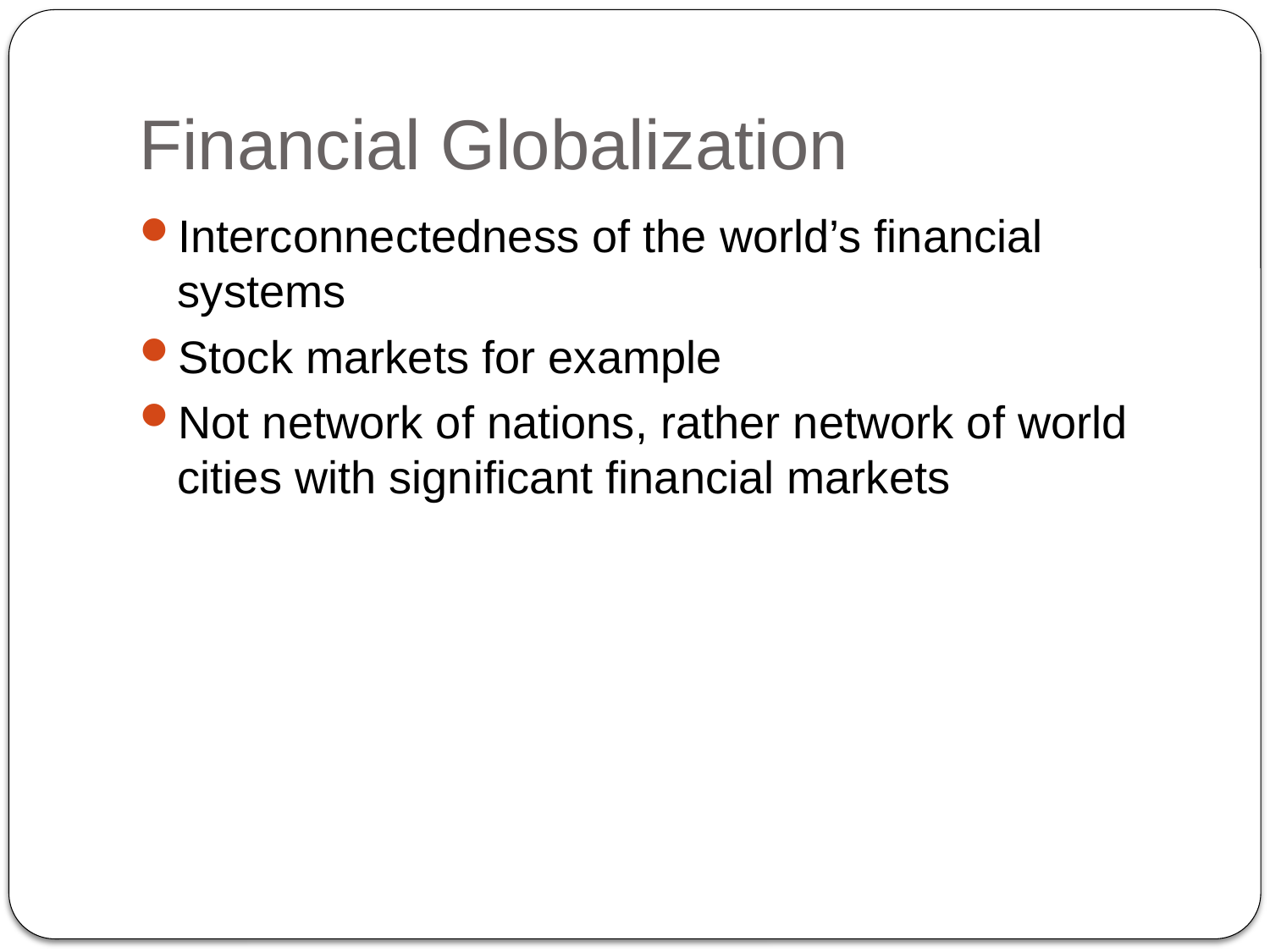

# Financial Globalization
Interconnectedness of the world’s financial systems
Stock markets for example
Not network of nations, rather network of world cities with significant financial markets